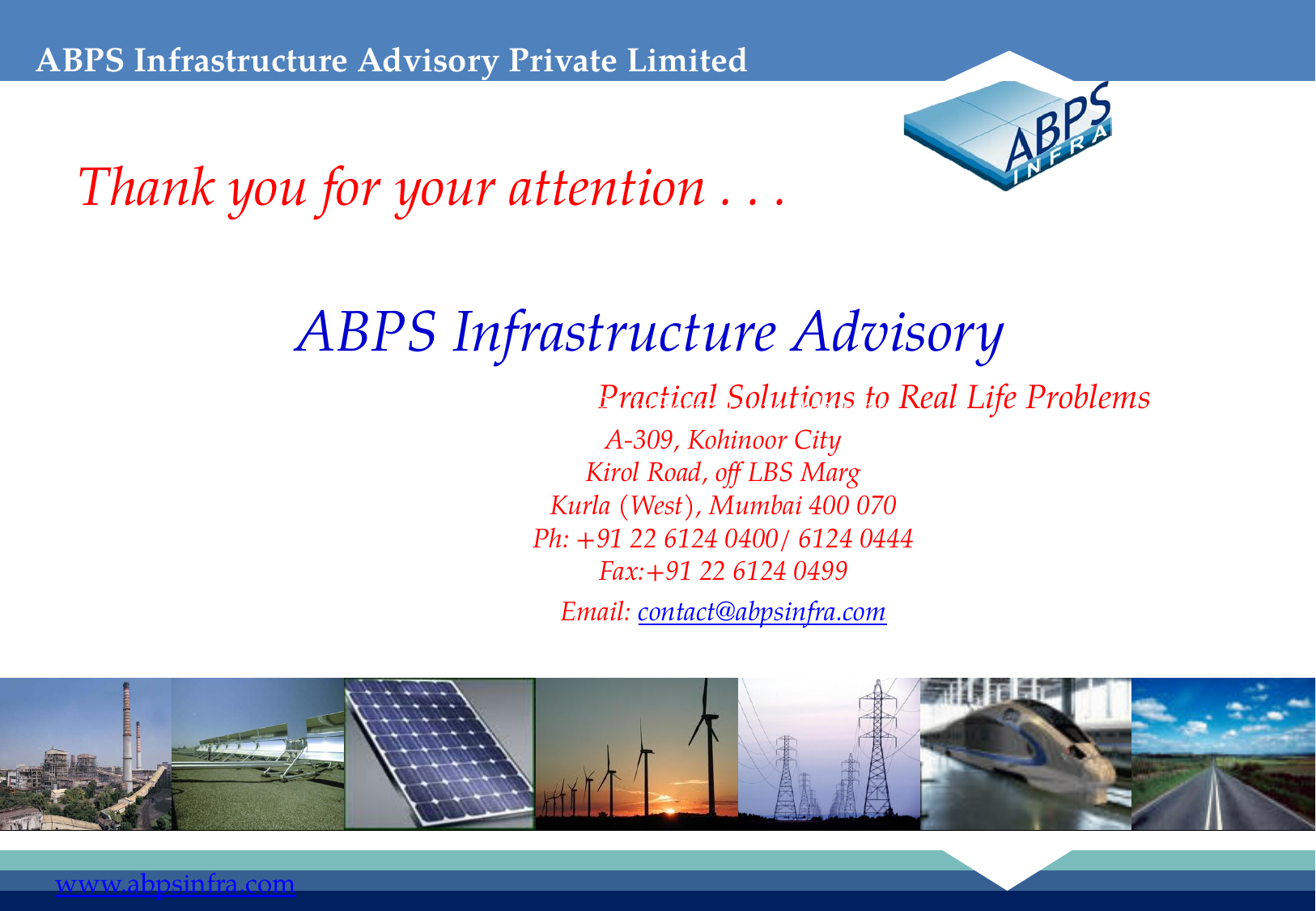

Thank you for your attention . . .
ABPS Infrastructure Advisory
Practical Solutions to Real Life Problems
ABPS Infrastructure Advisory
A-309, Kohinoor City
Kirol Road, off LBS Marg
Kurla (West), Mumbai 400 070
Ph: +91 22 6124 0400/ 6124 0444
Fax:+91 22 6124 0499
Email: contact@abpsinfra.com